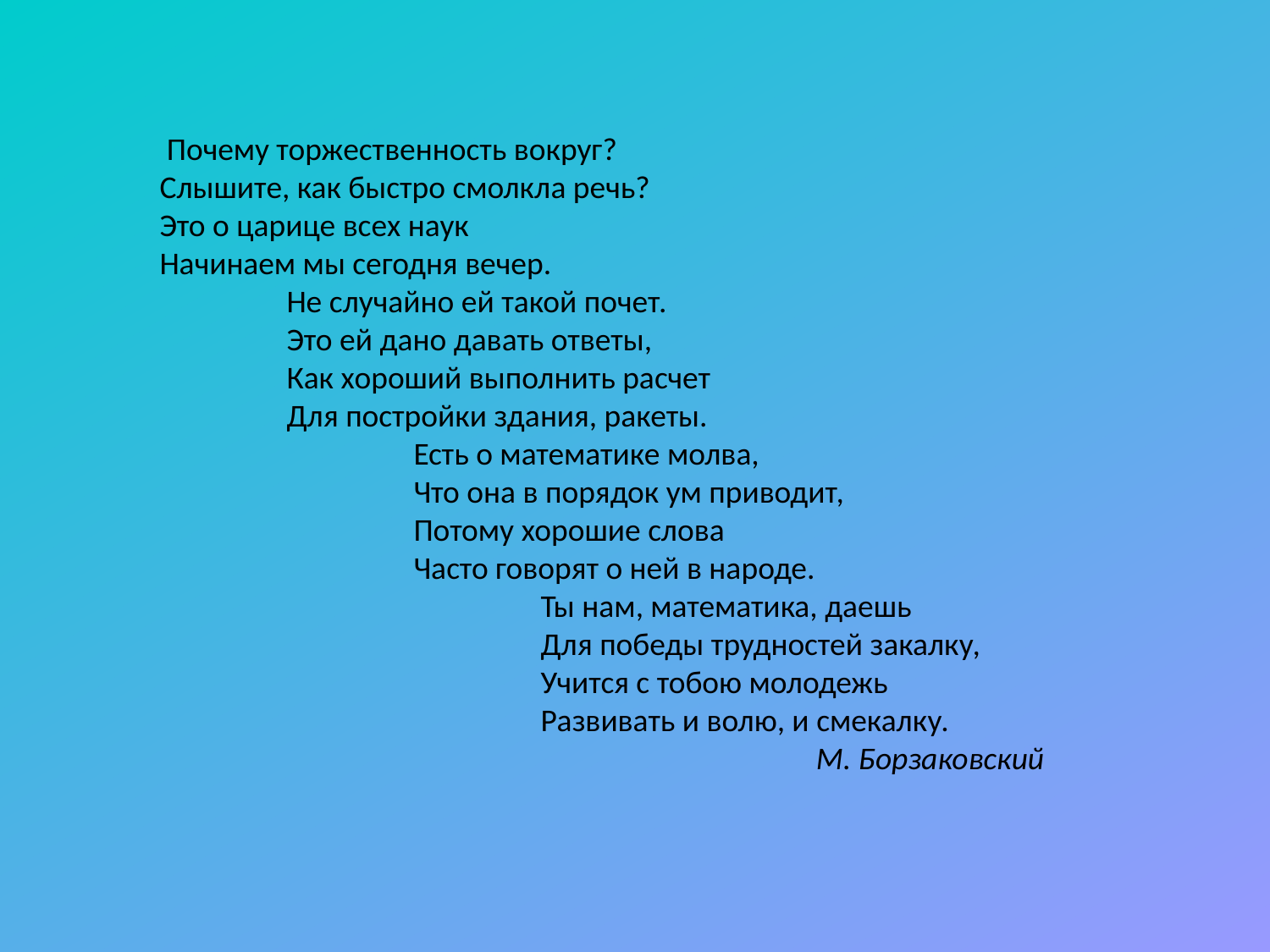

# Почему торжественность вокруг? Слышите, как быстро смолкла речь? Это о царице всех наук Начинаем мы сегодня вечер. Не случайно ей такой почет. Это ей дано давать ответы, Как хороший выполнить расчет Для постройки здания, ракеты. Есть о математике молва, Что она в порядок ум приводит, Потому хорошие слова Часто говорят о ней в народе. Ты нам, математика, даешь Для победы трудностей закалку, Учится с тобою молодежь Развивать и волю, и смекалку.                                               				   М. Борзаковский